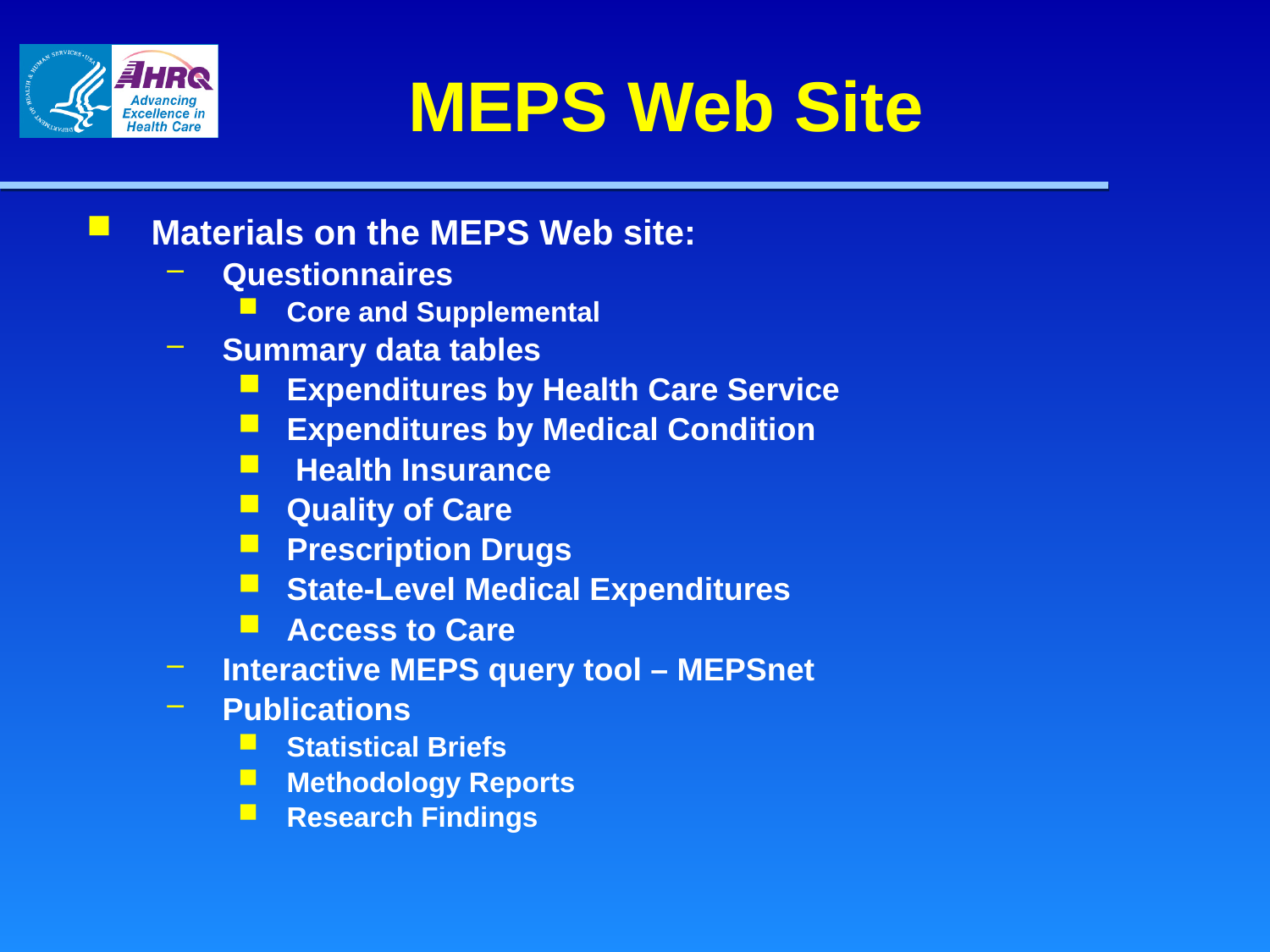

MEPS Web Site
Materials on the MEPS Web site:
Questionnaires
Core and Supplemental
Summary data tables
Expenditures by Health Care Service
Expenditures by Medical Condition
 Health Insurance
Quality of Care
Prescription Drugs
State-Level Medical Expenditures
Access to Care
Interactive MEPS query tool – MEPSnet
Publications
Statistical Briefs
Methodology Reports
Research Findings